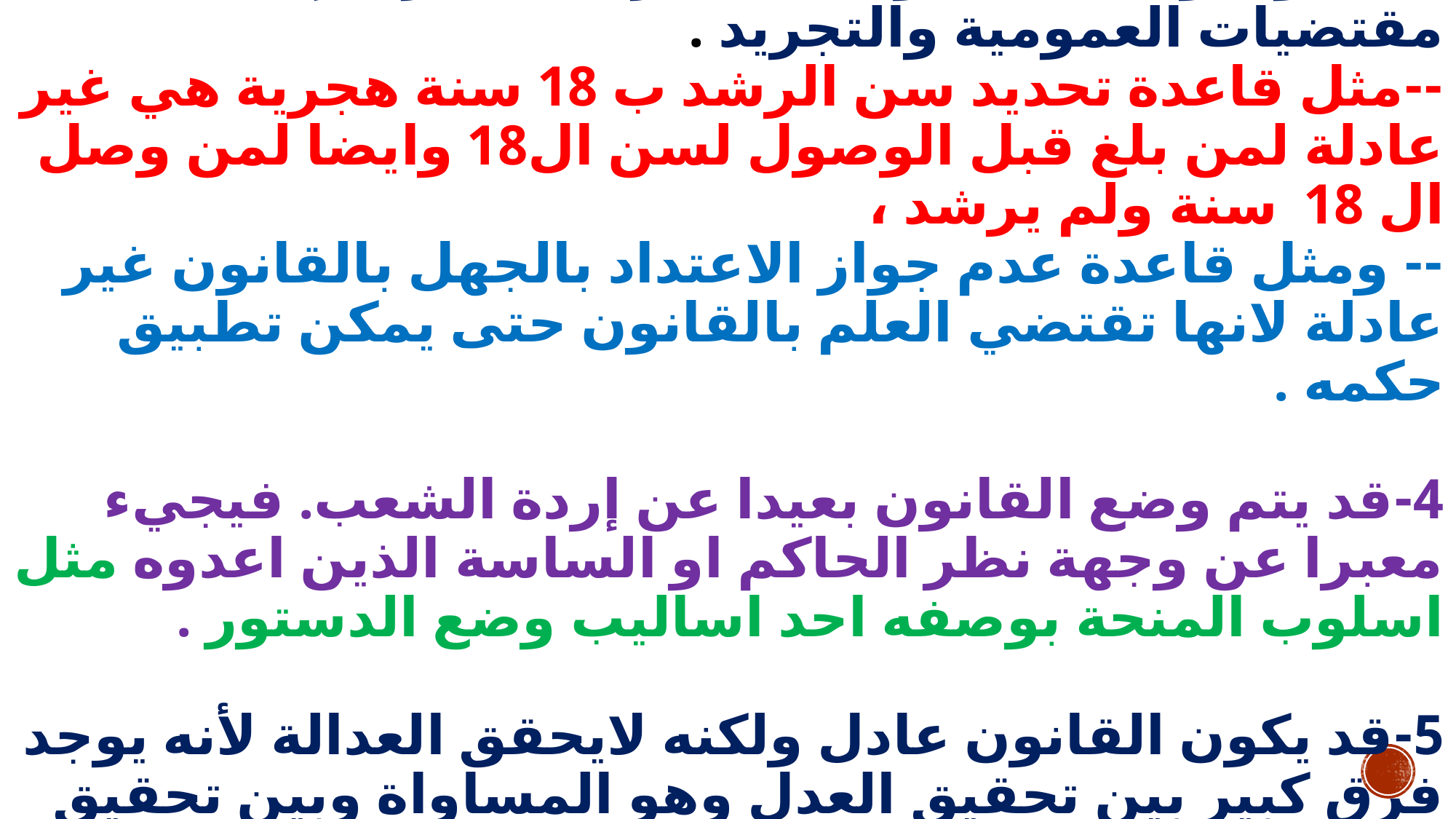

# 3- قد يكون وصف القانون بأنه غير عادل مرده إلى  مقتضيات العمومية والتجريد . --مثل قاعدة تحديد سن الرشد ب 18 سنة هجرية هي غير عادلة لمن بلغ قبل الوصول لسن ال18 وايضا لمن وصل ال 18 سنة ولم يرشد ، -- ومثل قاعدة عدم جواز الاعتداد بالجهل بالقانون غير عادلة لانها تقتضي العلم بالقانون حتى يمكن تطبيق حكمه . 4-قد يتم وضع القانون بعيدا عن إردة الشعب. فيجيء معبرا عن وجهة نظر الحاكم او الساسة الذين اعدوه مثل اسلوب المنحة بوصفه احد اساليب وضع الدستور . 5-قد يكون القانون عادل ولكنه لايحقق العدالة لأنه يوجد فرق كبير بين تحقيق العدل وهو المساواة وبين تحقيق العدالة  وهي مراعاة الظروف والملابسات .